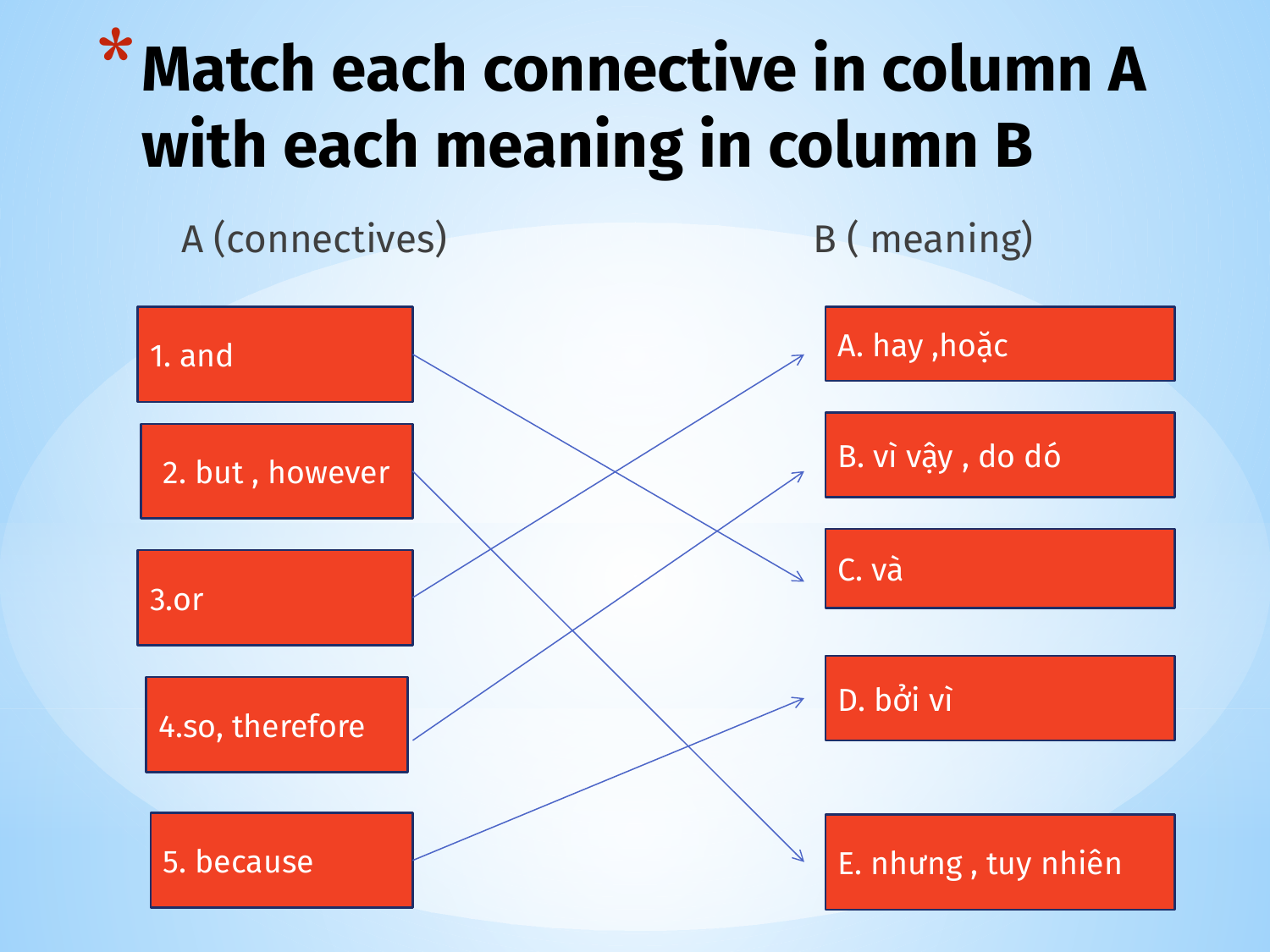

# Match each connective in column A with each meaning in column B
 A (connectives)                                    B ( meaning)
1. and
A. hay ,hoặc
B. vì vậy , do dó
2. but , however
C. và
3.or
D. bởi vì
4.so, therefore
5. because
E. nhưng , tuy nhiên